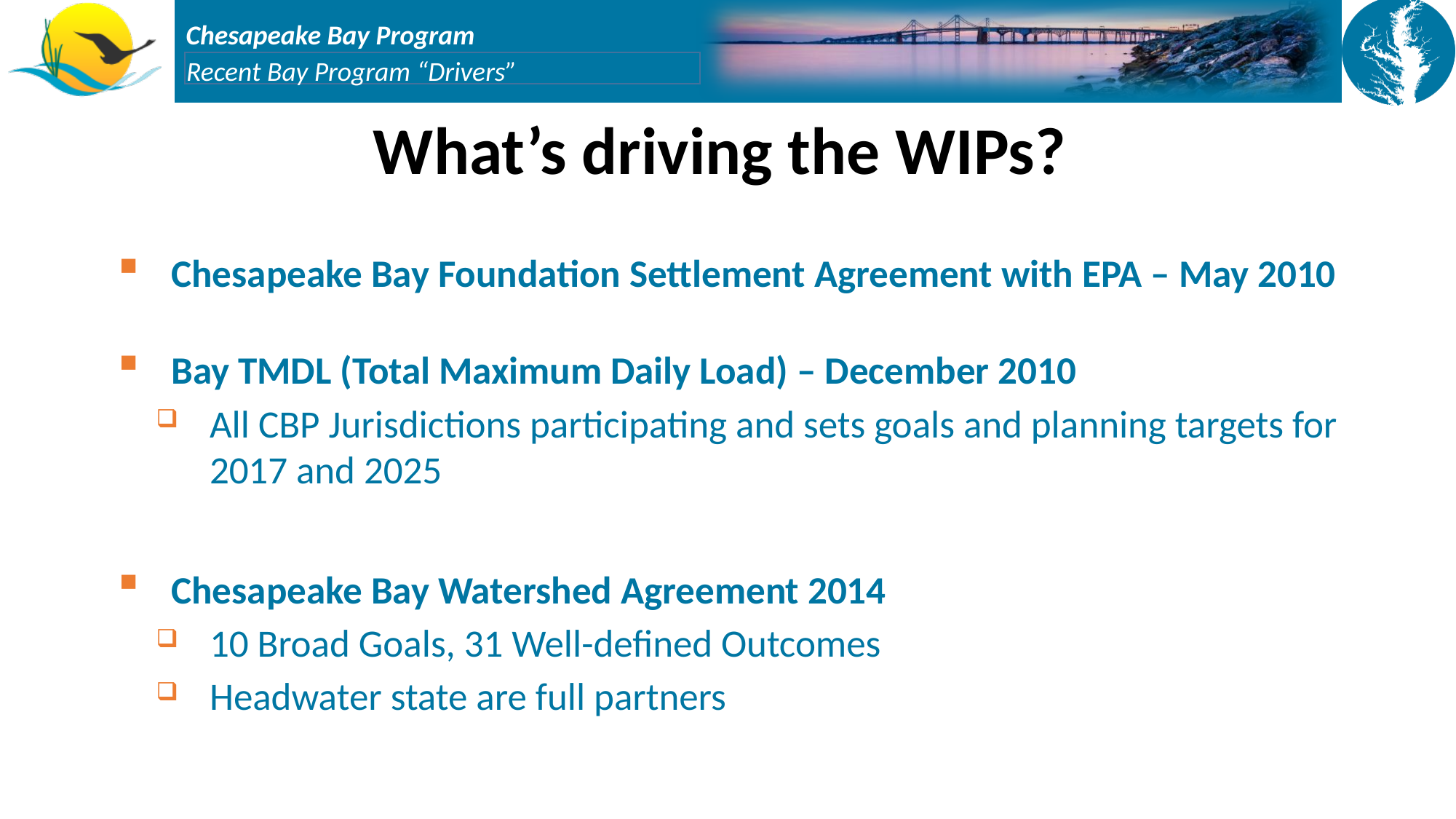

Recent Bay Program “Drivers”
# What’s driving the WIPs?

Chesapeake Bay Foundation Settlement Agreement with EPA – May 2010

Bay TMDL (Total Maximum Daily Load) – December 2010
All CBP Jurisdictions participating and sets goals and planning targets for 2017 and 2025

Chesapeake Bay Watershed Agreement 2014
10 Broad Goals, 31 Well-defined Outcomes
Headwater state are full partners